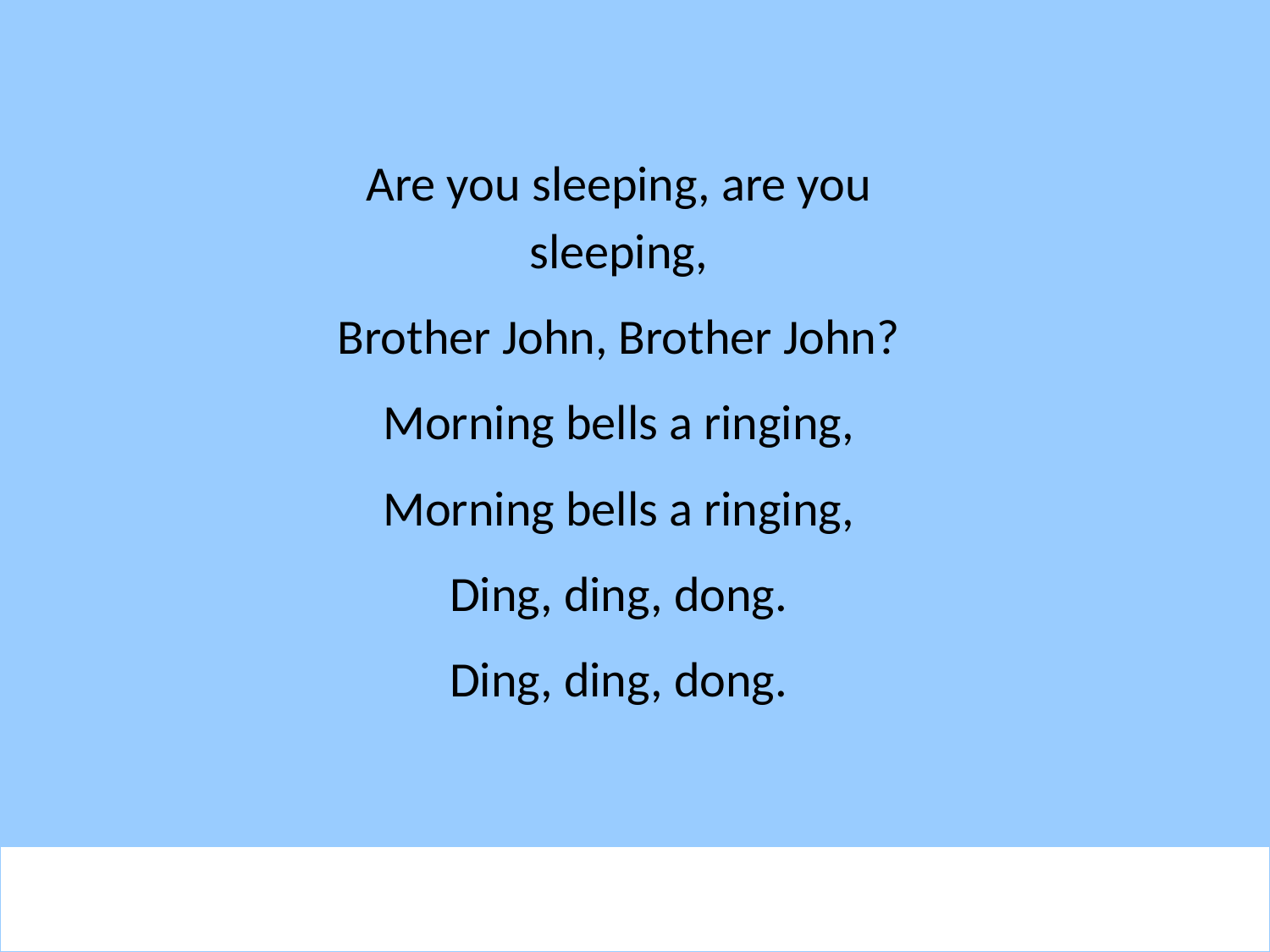

Are you sleeping, are you sleeping,
Brother John, Brother John?
Morning bells a ringing,
Morning bells a ringing,
Ding, ding, dong.
Ding, ding, dong.